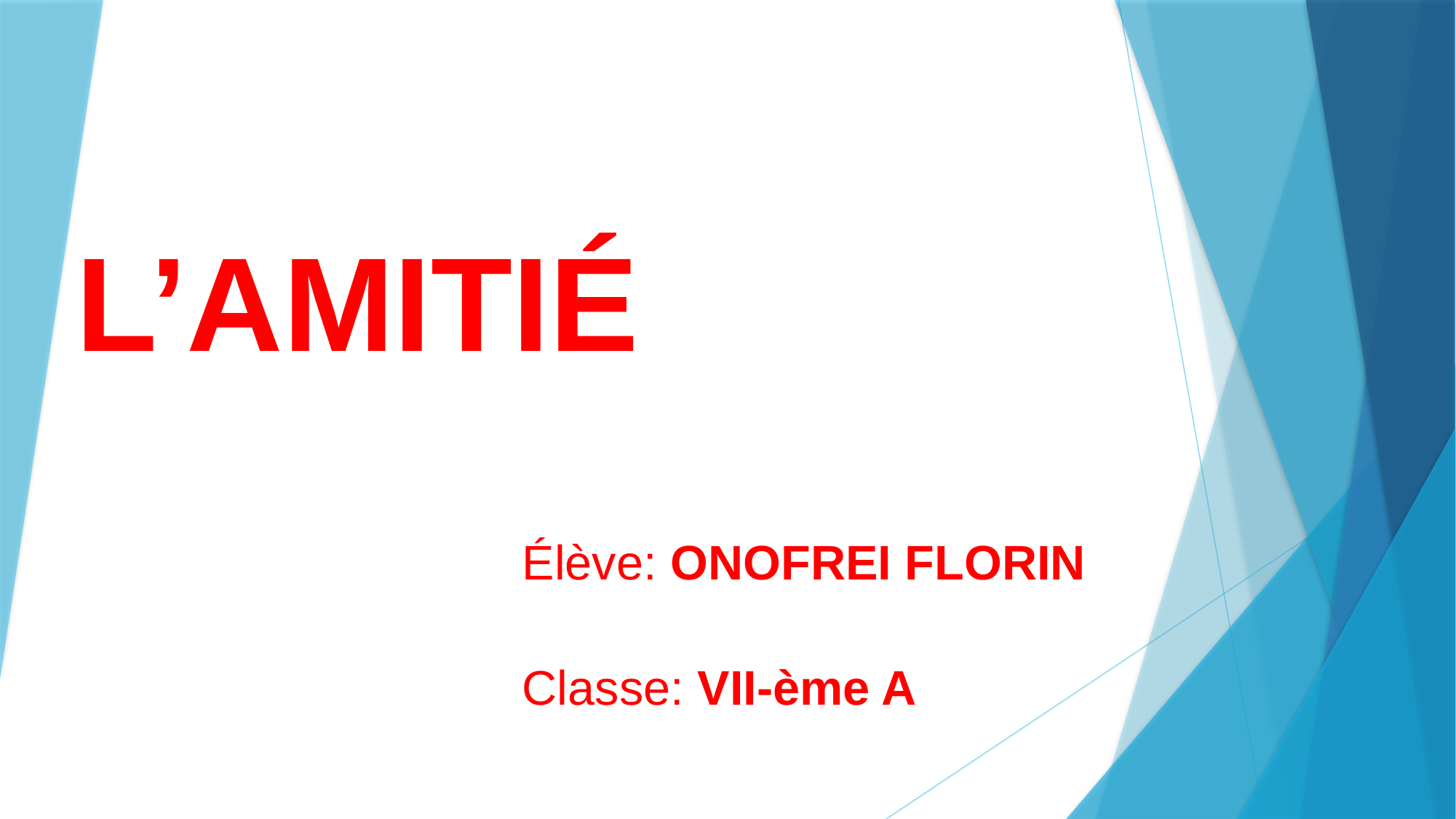

# L’AMITIÉ
Élève: ONOFREI FLORIN

Classe: VII-ème A